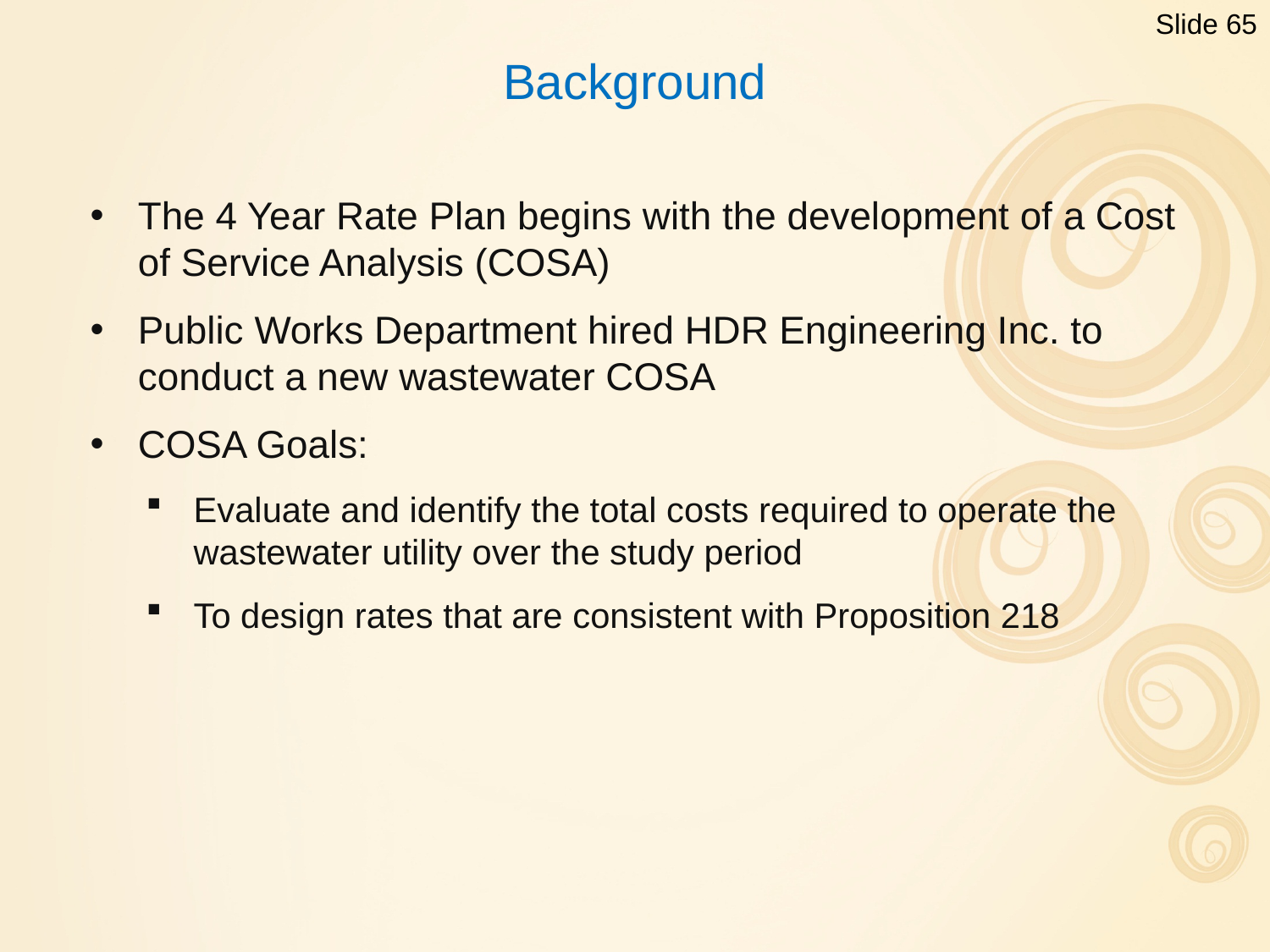

Slide 65
# Background
The 4 Year Rate Plan begins with the development of a Cost of Service Analysis (COSA)
Public Works Department hired HDR Engineering Inc. to conduct a new wastewater COSA
COSA Goals:
Evaluate and identify the total costs required to operate the wastewater utility over the study period
To design rates that are consistent with Proposition 218